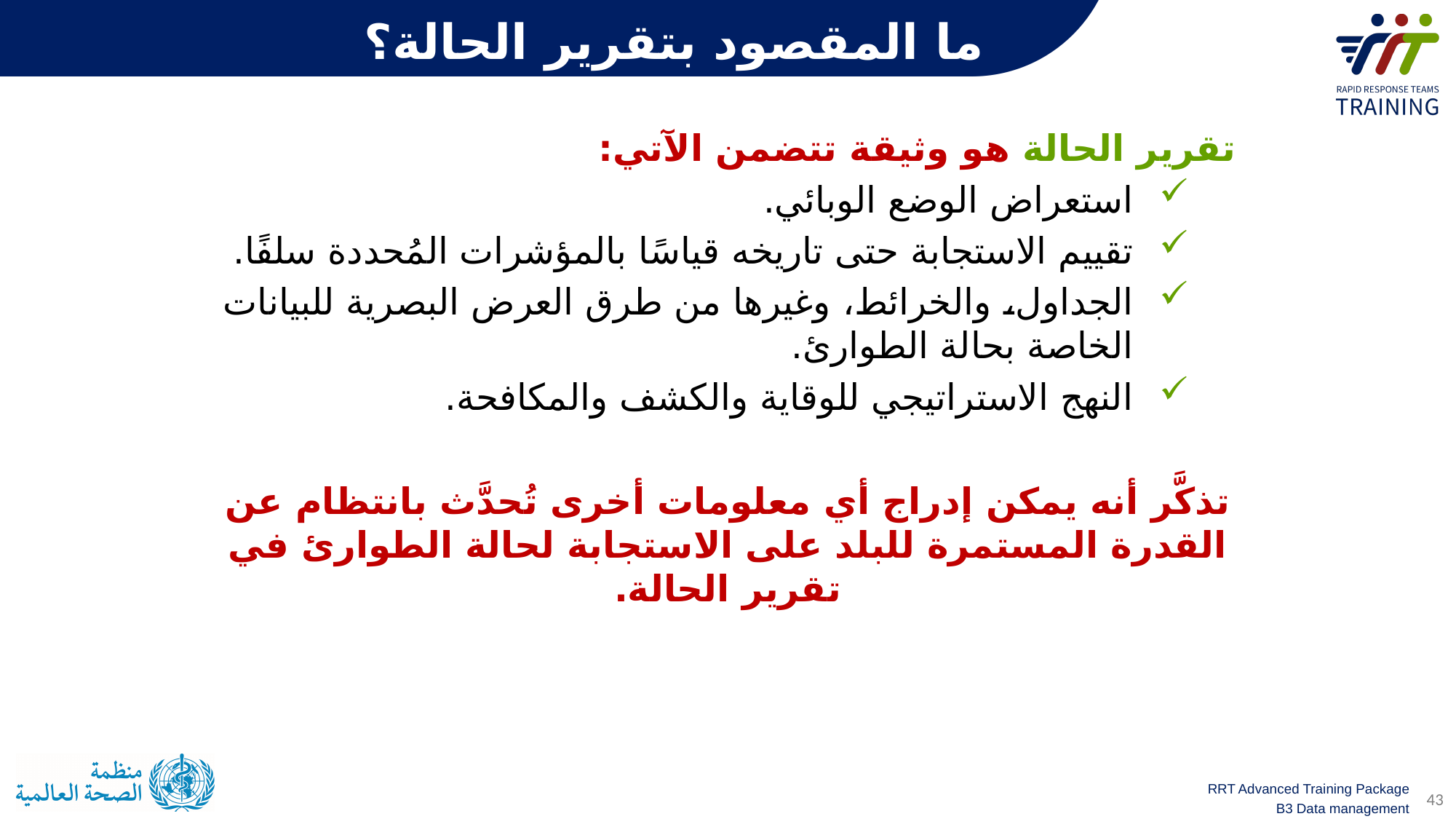

ما المقصود بتقرير الحالة؟
تقرير الحالة هو وثيقة تتضمن الآتي:
استعراض الوضع الوبائي.
تقييم الاستجابة حتى تاريخه قياسًا بالمؤشرات المُحددة سلفًا.
الجداول، والخرائط، وغيرها من طرق العرض البصرية للبيانات الخاصة بحالة الطوارئ.
النهج الاستراتيجي للوقاية والكشف والمكافحة.

تذكَّر أنه يمكن إدراج أي معلومات أخرى تُحدَّث بانتظام عن القدرة المستمرة للبلد على الاستجابة لحالة الطوارئ في تقرير الحالة.